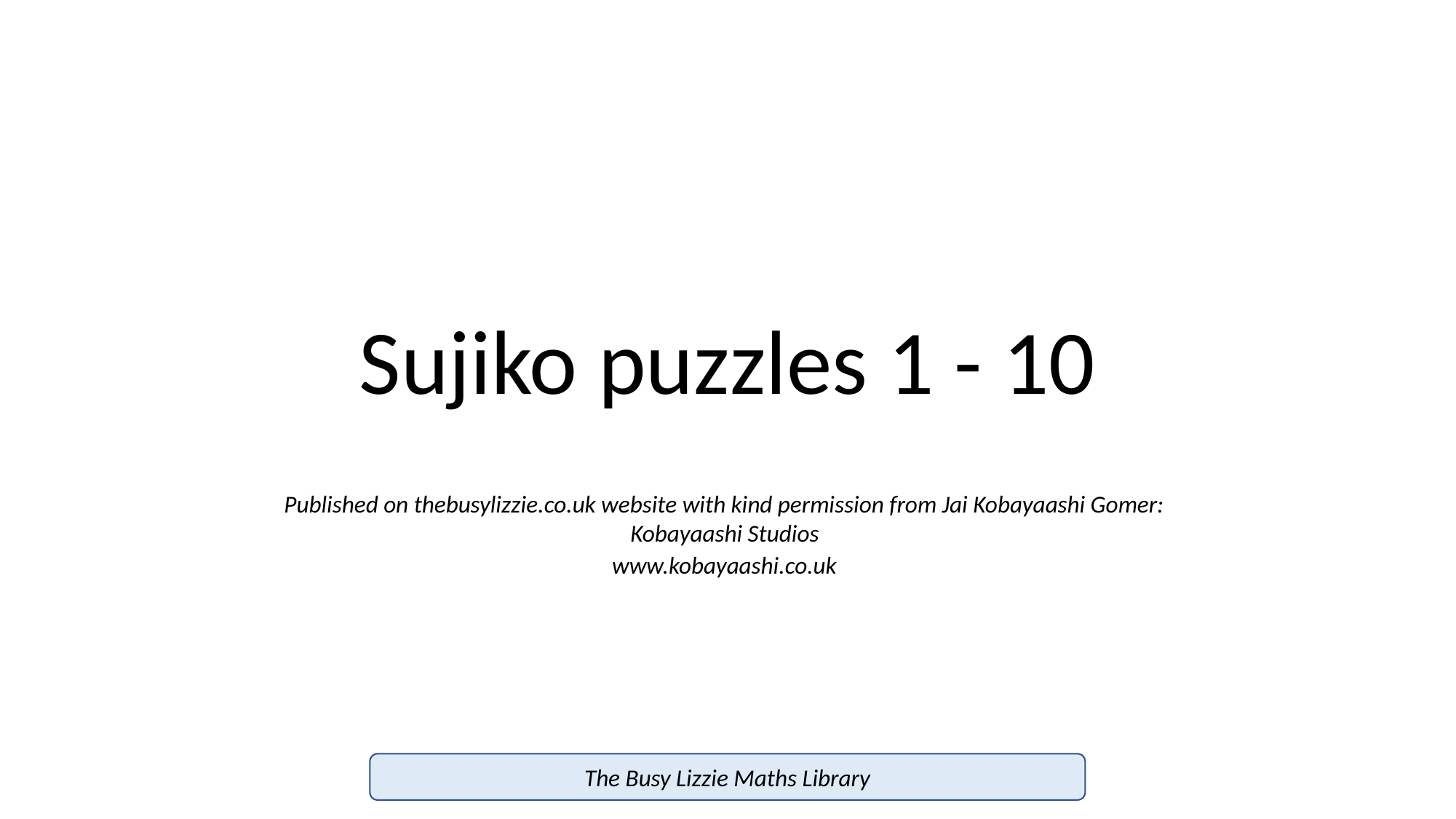

# Sujiko puzzles 1 - 10
Published on thebusylizzie.co.uk website with kind permission from Jai Kobayaashi Gomer:
Kobayaashi Studios
www.kobayaashi.co.uk
The Busy Lizzie Maths Library